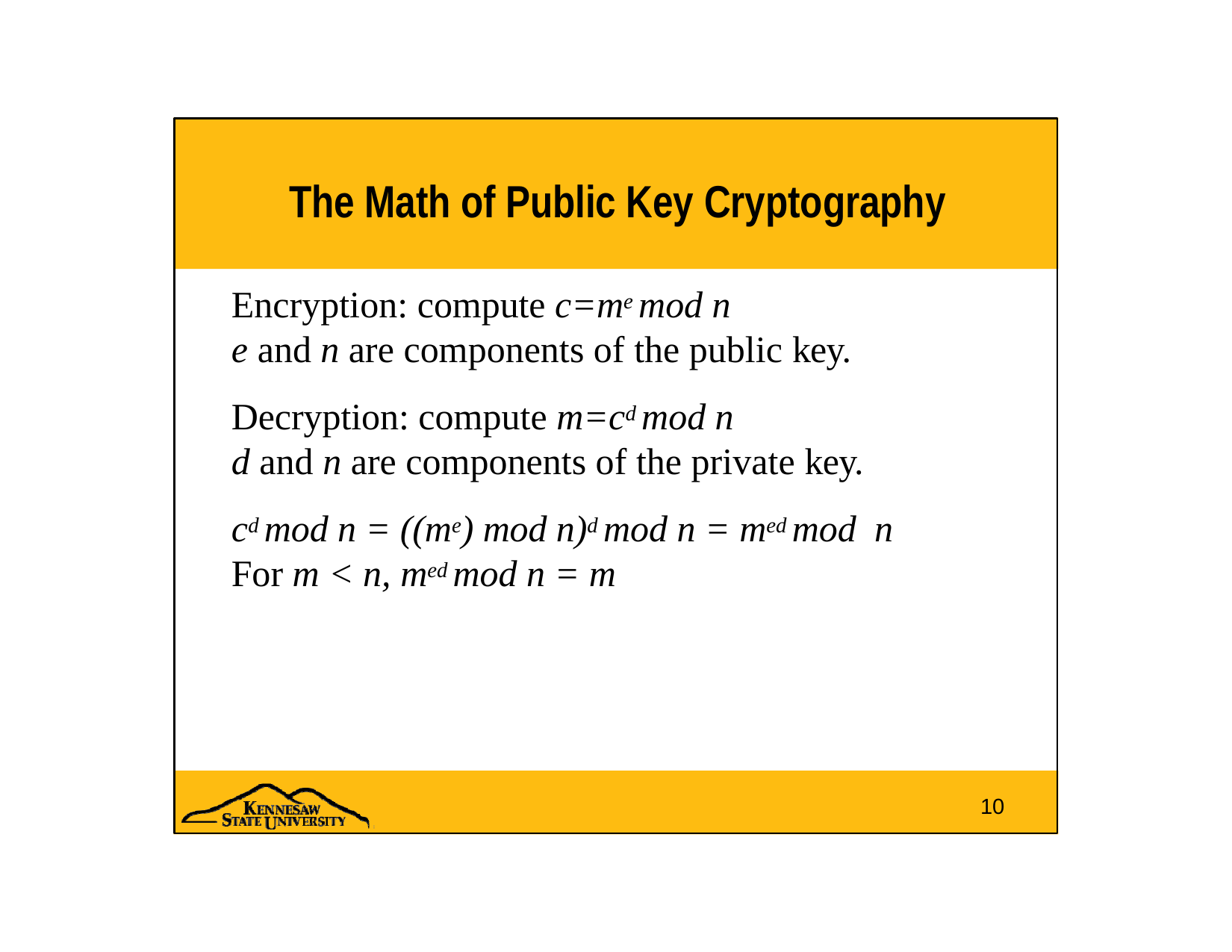

# The Math of Public Key Cryptography
Encryption: compute c=me mod n
e and n are components of the public key.
Decryption: compute m=cd mod n
d and n are components of the private key.
cd mod n = ((me) mod n)d mod n = med mod n
For m < n, med mod n = m

10